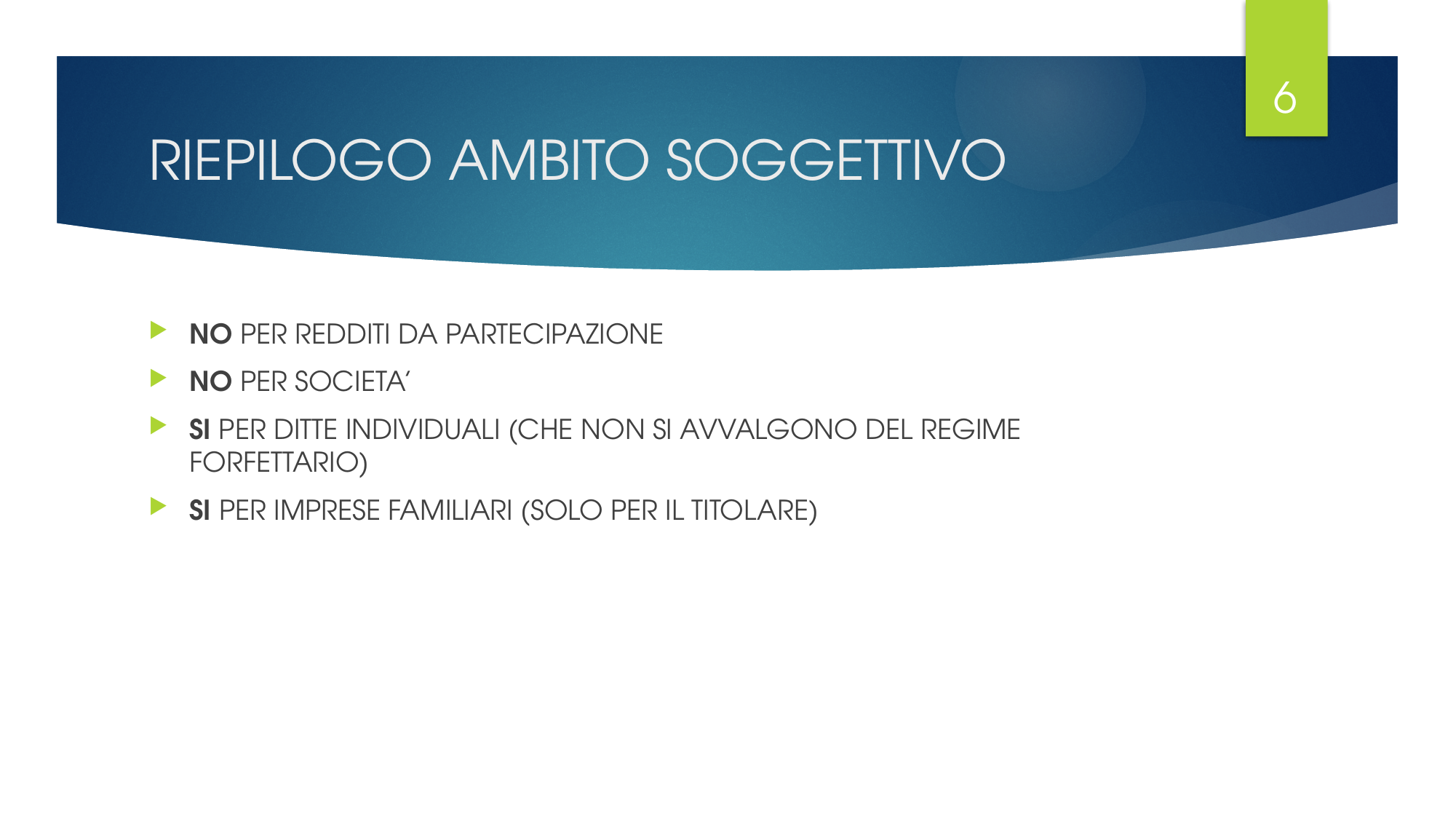

6
# RIEPILOGO AMBITO SOGGETTIVO
NO PER REDDITI DA PARTECIPAZIONE
NO PER SOCIETA’
SI PER DITTE INDIVIDUALI (CHE NON SI AVVALGONO DEL REGIME FORFETTARIO)
SI PER IMPRESE FAMILIARI (SOLO PER IL TITOLARE)